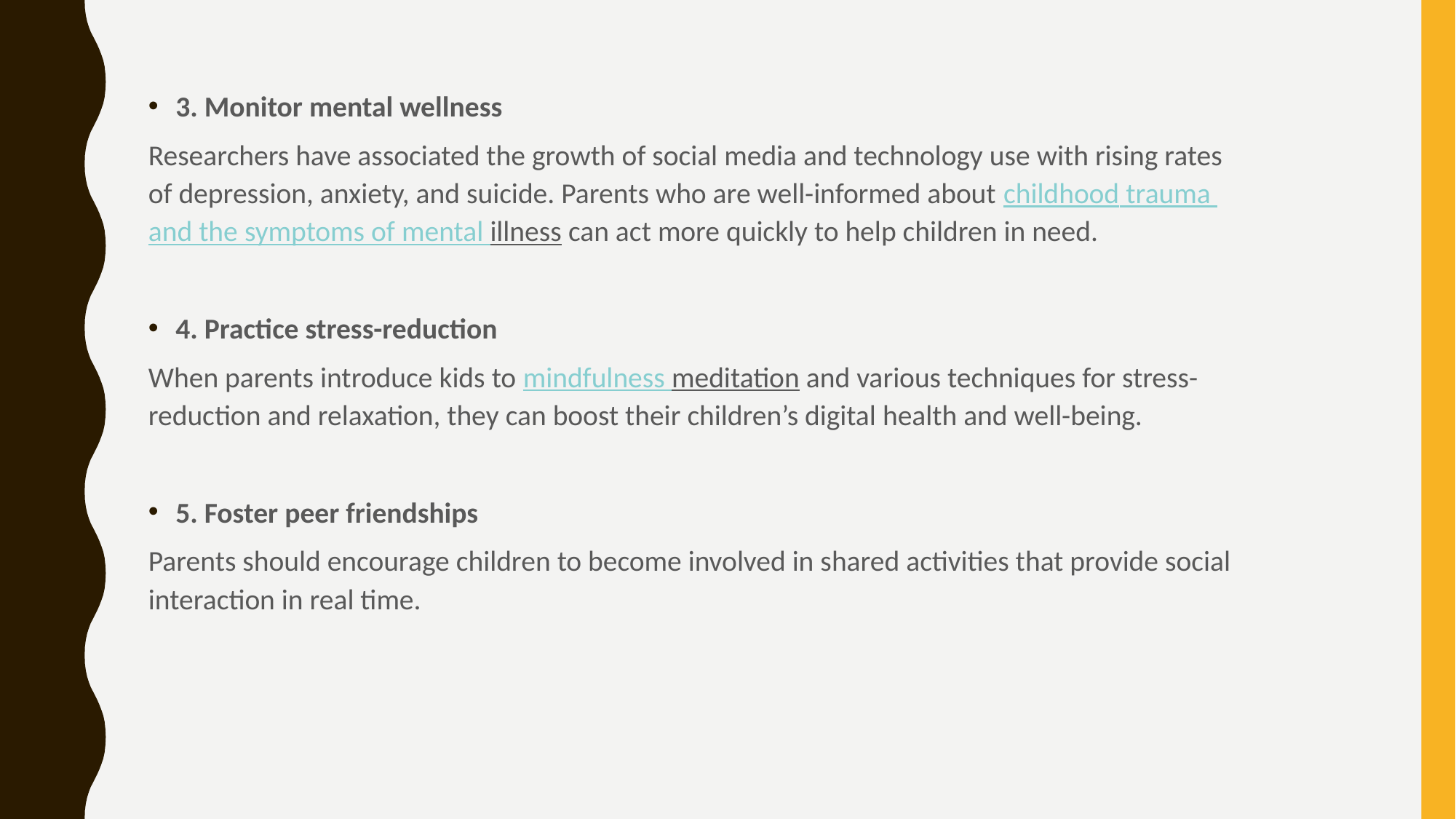

#
3. Monitor mental wellness
Researchers have associated the growth of social media and technology use with rising rates of depression, anxiety, and suicide. Parents who are well-informed about childhood trauma and the symptoms of mental illness can act more quickly to help children in need.

4. Practice stress-reduction
When parents introduce kids to mindfulness meditation and various techniques for stress-reduction and relaxation, they can boost their children’s digital health and well-being.

5. Foster peer friendships
Parents should encourage children to become involved in shared activities that provide social interaction in real time.